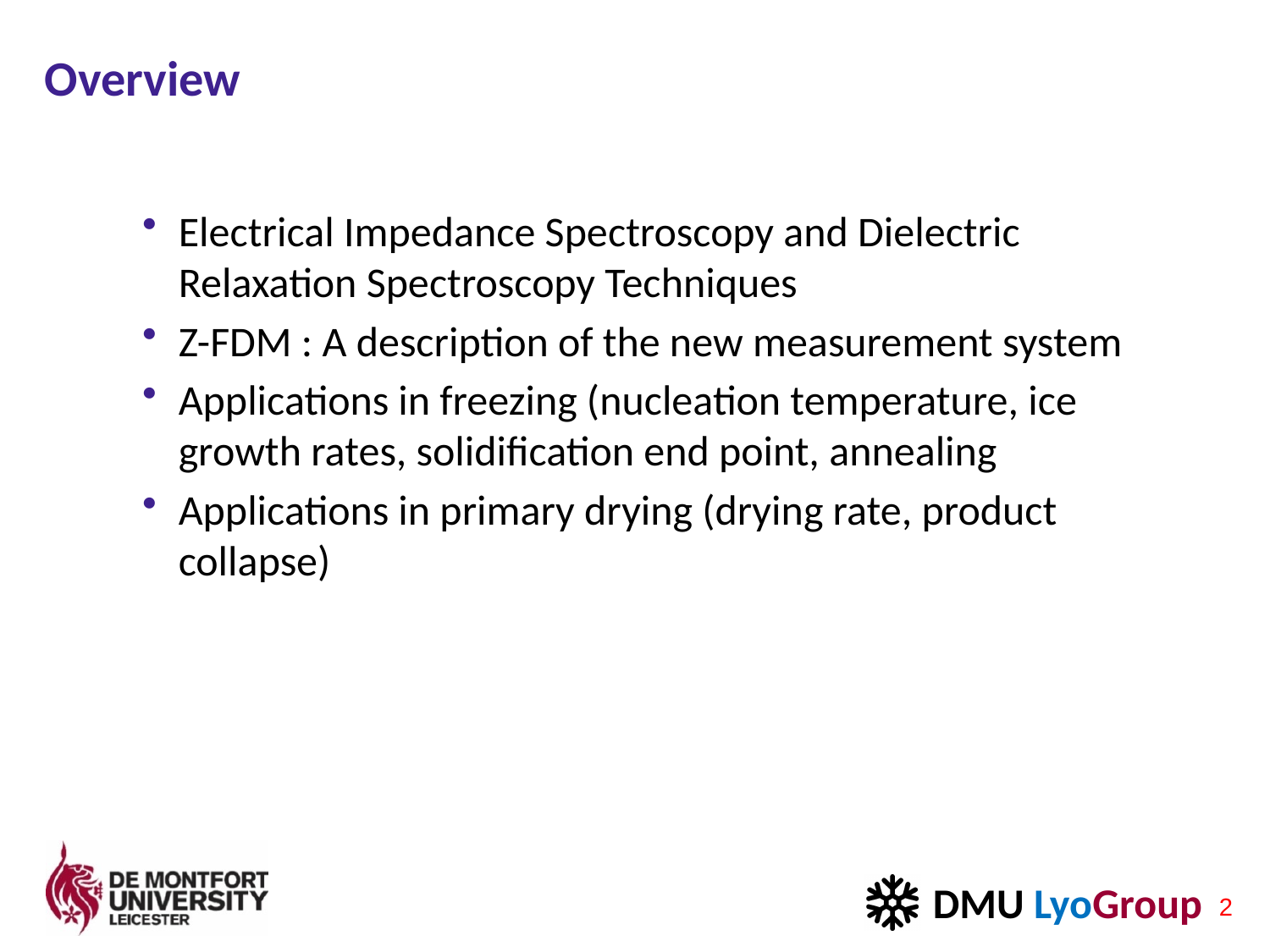

# Overview
Electrical Impedance Spectroscopy and Dielectric Relaxation Spectroscopy Techniques
Z-FDM : A description of the new measurement system
Applications in freezing (nucleation temperature, ice growth rates, solidification end point, annealing
Applications in primary drying (drying rate, product collapse)